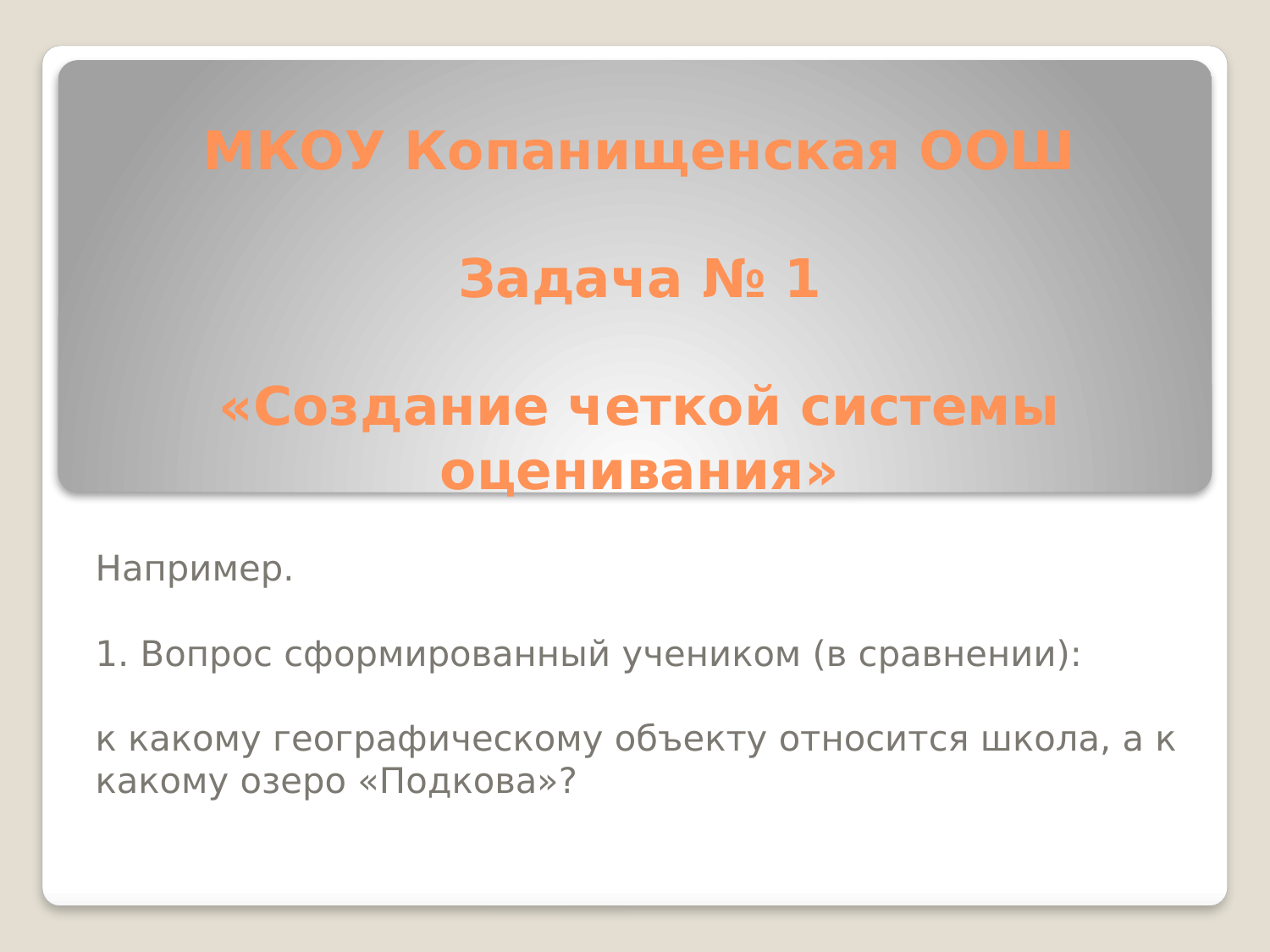

# МКОУ Копанищенская ООШ Задача № 1 «Создание четкой системы оценивания»
Например.

1. Вопрос сформированный учеником (в сравнении):

к какому географическому объекту относится школа, а к какому озеро «Подкова»?